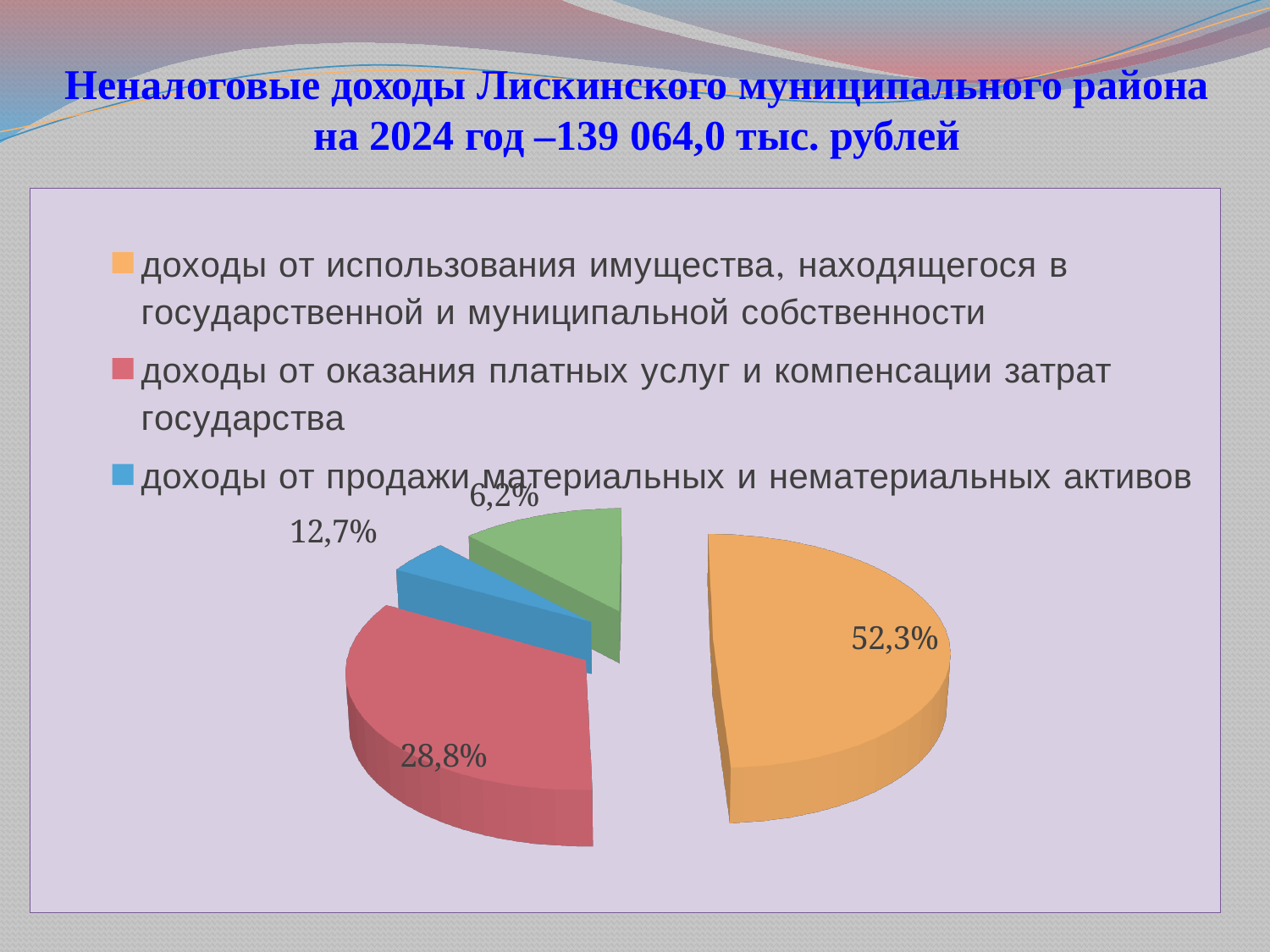

# Неналоговые доходы Лискинского муниципального района на 2024 год –139 064,0 тыс. рублей

[unsupported chart]